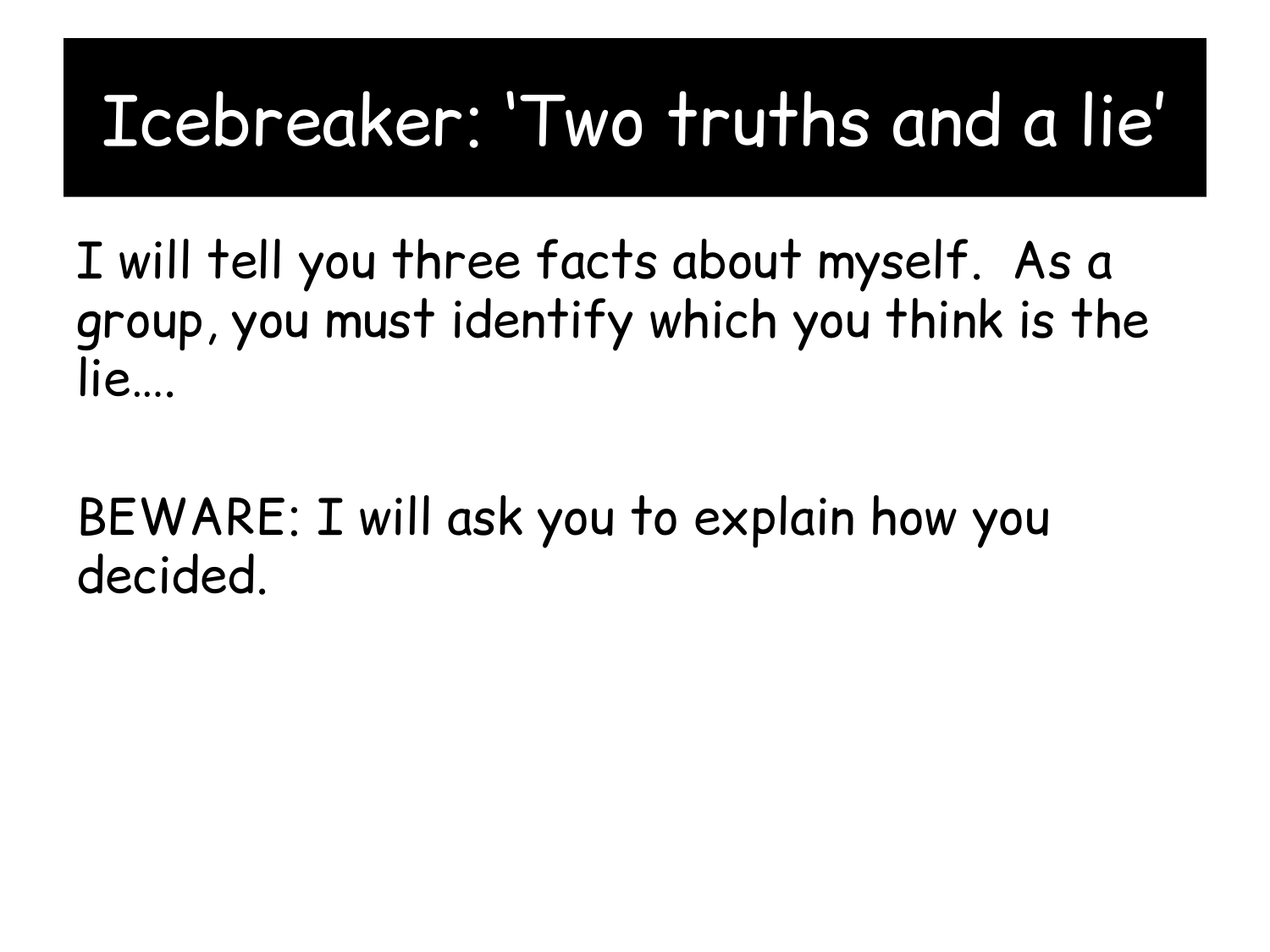

# Icebreaker: ‘Two truths and a lie’
I will tell you three facts about myself.  As a group, you must identify which you think is the lie….

BEWARE: I will ask you to explain how you decided.